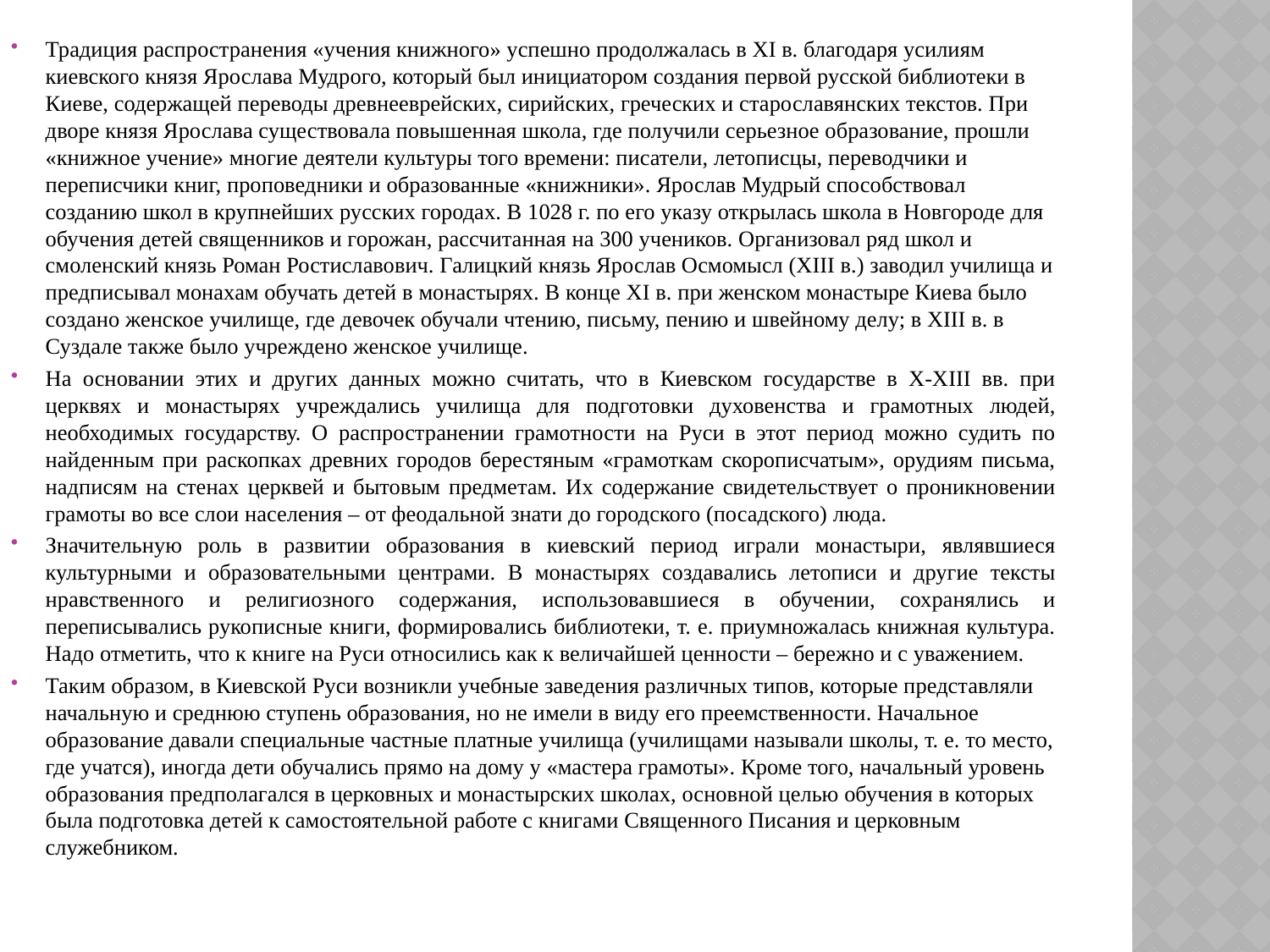

Традиция распространения «учения книжного» успешно продолжалась в XI в. благодаря усилиям киевского князя Ярослава Мудрого, который был инициатором создания первой русской библиотеки в Киеве, содержащей переводы древнееврейских, сирийских, греческих и старославянских текстов. При дворе князя Ярослава существовала повышенная школа, где получили серьезное образование, прошли «книжное учение» многие деятели культуры того времени: писатели, летописцы, переводчики и переписчики книг, проповедники и образованные «книжники». Ярослав Мудрый способствовал созданию школ в крупнейших русских городах. В 1028 г. по его указу открылась школа в Новгороде для обучения детей священников и горожан, рассчитанная на 300 учеников. Организовал ряд школ и смоленский князь Роман Ростиславович. Галицкий князь Ярослав Осмомысл (XIII в.) заводил училища и предписывал монахам обучать детей в монастырях. В конце XI в. при женском монастыре Киева было создано женское училище, где девочек обучали чтению, письму, пению и швейному делу; в XIII в. в Суздале также было учреждено женское училище.
На основании этих и других данных можно считать, что в Киевском государстве в Х-XIII вв. при церквях и монастырях учреждались училища для подготовки духовенства и грамотных людей, необходимых государству. О распространении грамотности на Руси в этот период можно судить по найденным при раскопках древних городов берестяным «грамоткам скорописчатым», орудиям письма, надписям на стенах церквей и бытовым предметам. Их содержание свидетельствует о проникновении грамоты во все слои населения – от феодальной знати до городского (посадского) люда.
Значительную роль в развитии образования в киевский период играли монастыри, являвшиеся культурными и образовательными центрами. В монастырях создавались летописи и другие тексты нравственного и религиозного содержания, использовавшиеся в обучении, сохранялись и переписывались рукописные книги, формировались библиотеки, т. е. приумножалась книжная культура. Надо отметить, что к книге на Руси относились как к величайшей ценности – бережно и с уважением.
Таким образом, в Киевской Руси возникли учебные заведения различных типов, которые представляли начальную и среднюю ступень образования, но не имели в виду его преемственности. Начальное образование давали специальные частные платные училища (училищами называли школы, т. е. то место, где учатся), иногда дети обучались прямо на дому у «мастера грамоты». Кроме того, начальный уровень образования предполагался в церковных и монастырских школах, основной целью обучения в которых была подготовка детей к самостоятельной работе с книгами Священного Писания и церковным служебником.